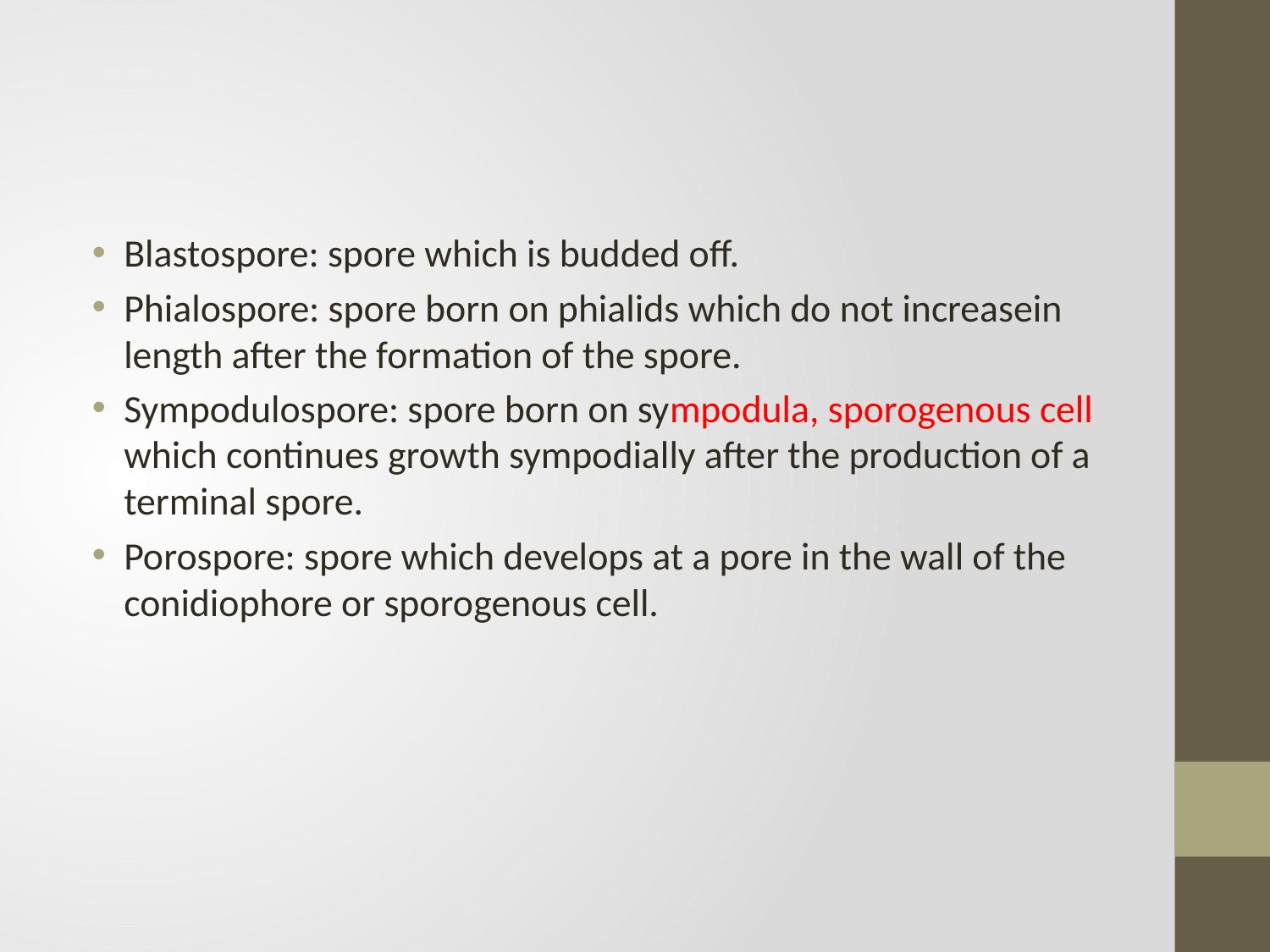

#
Blastospore: spore which is budded off.
Phialospore: spore born on phialids which do not increasein length after the formation of the spore.
Sympodulospore: spore born on sympodula, sporogenous cell which continues growth sympodially after the production of a terminal spore.
Porospore: spore which develops at a pore in the wall of the conidiophore or sporogenous cell.